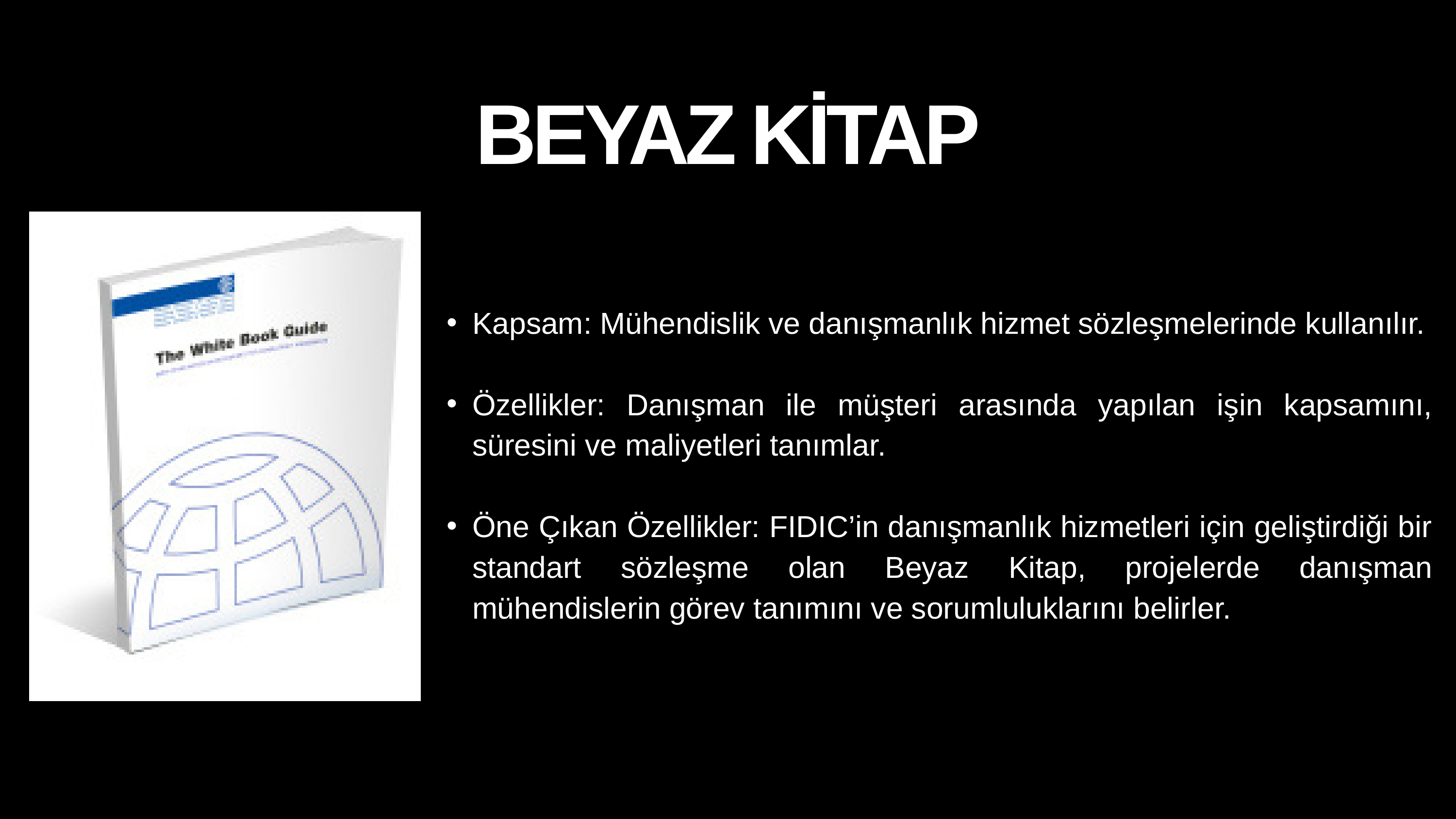

BEYAZ KİTAP

Kapsam: Mühendislik ve danışmanlık hizmet sözleşmelerinde kullanılır.

Özellikler: Danışman ile müşteri arasında yapılan işin kapsamını, süresini ve maliyetleri tanımlar.

Öne Çıkan Özellikler: FIDIC’in danışmanlık hizmetleri için geliştirdiği bir standart sözleşme olan Beyaz Kitap, projelerde danışman mühendislerin görev tanımını ve sorumluluklarını belirler.